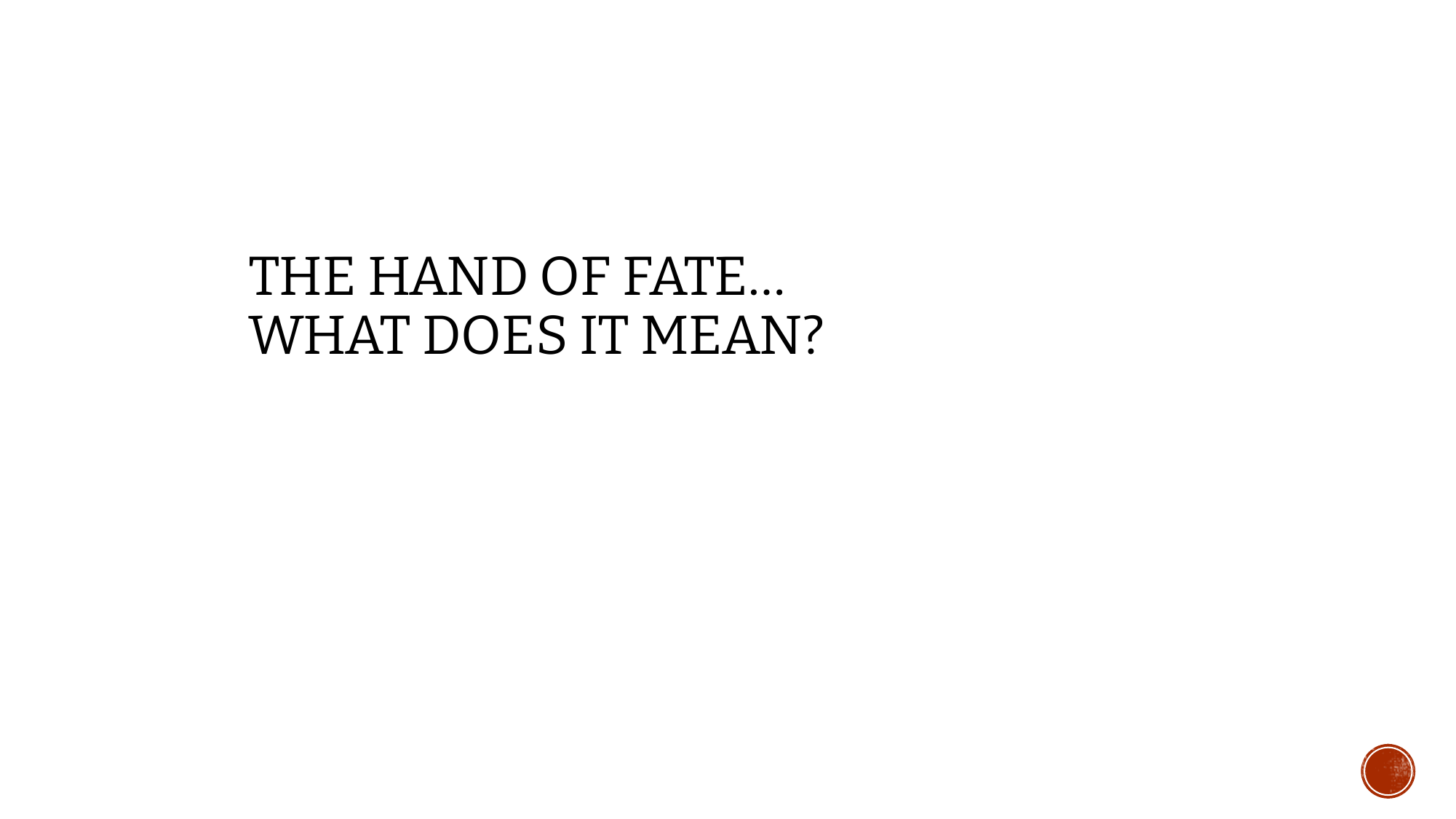

# The Hand of Fate… What does it mean?